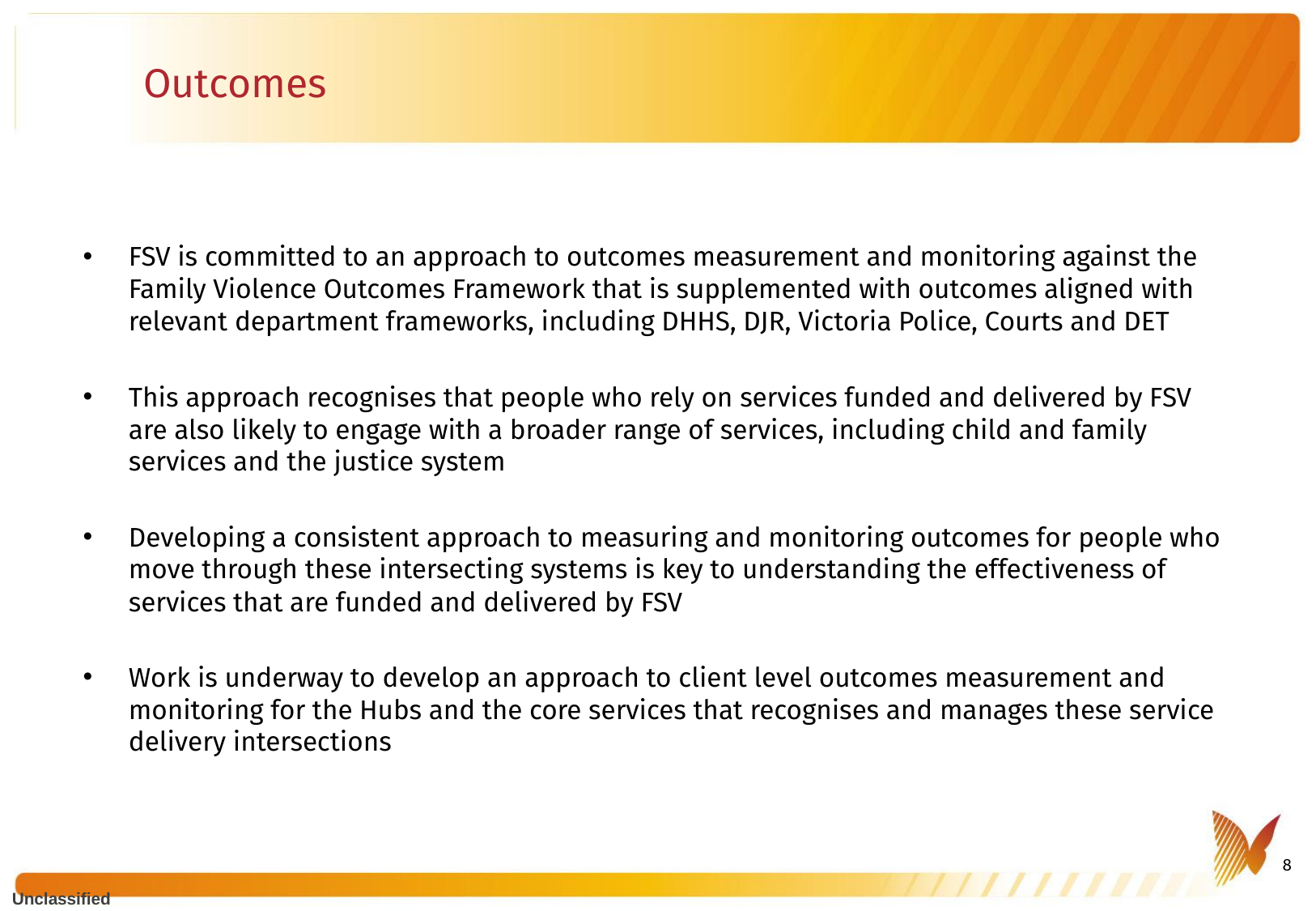

# Outcomes

FSV is committed to an approach to outcomes measurement and monitoring against the Family Violence Outcomes Framework that is supplemented with outcomes aligned with relevant department frameworks, including DHHS, DJR, Victoria Police, Courts and DET

This approach recognises that people who rely on services funded and delivered by FSV are also likely to engage with a broader range of services, including child and family services and the justice system

Developing a consistent approach to measuring and monitoring outcomes for people who move through these intersecting systems is key to understanding the effectiveness of services that are funded and delivered by FSV

Work is underway to develop an approach to client level outcomes measurement and monitoring for the Hubs and the core services that recognises and manages these service delivery intersections
8